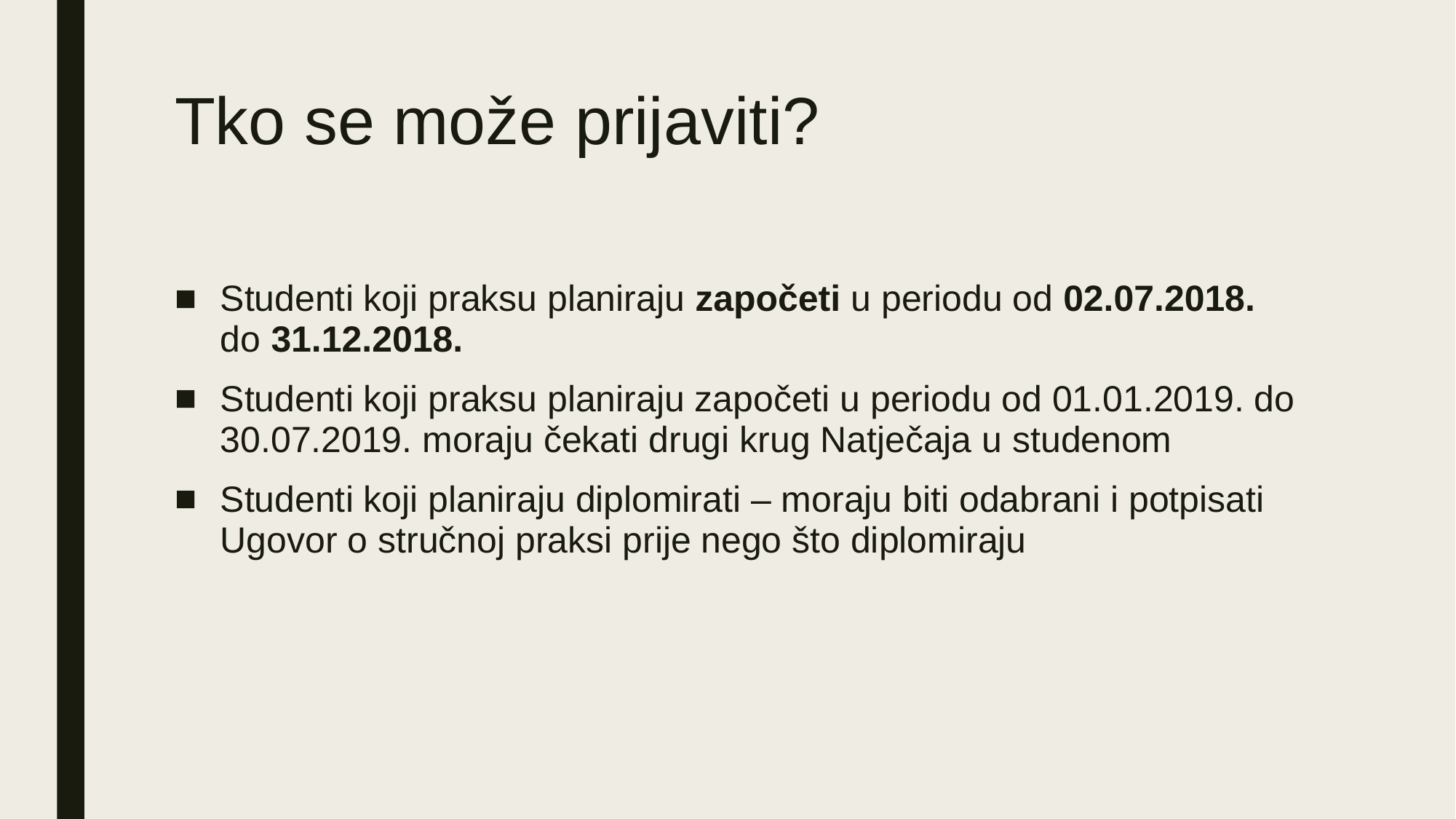

# Tko se može prijaviti?
Studenti koji praksu planiraju započeti u periodu od 02.07.2018. do 31.12.2018.
Studenti koji praksu planiraju započeti u periodu od 01.01.2019. do 30.07.2019. moraju čekati drugi krug Natječaja u studenom
Studenti koji planiraju diplomirati – moraju biti odabrani i potpisati Ugovor o stručnoj praksi prije nego što diplomiraju